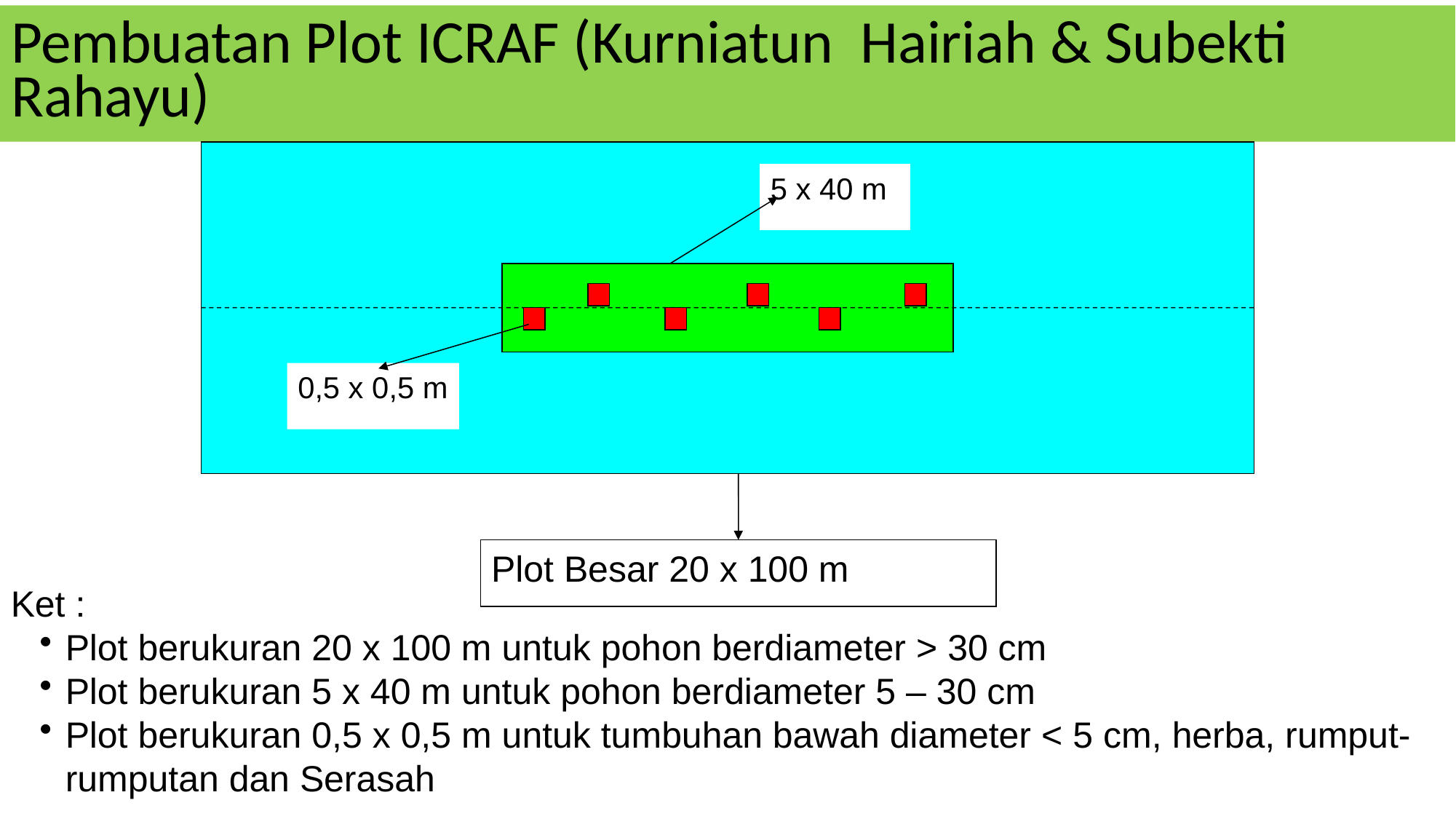

# Pembuatan Plot ICRAF (Kurniatun  Hairiah & Subekti Rahayu)

5 x 40 m

0,5 x 0,5 m

Plot Besar 20 x 100 m
Ket :
Plot berukuran 20 x 100 m untuk pohon berdiameter > 30 cm
Plot berukuran 5 x 40 m untuk pohon berdiameter 5 – 30 cm
Plot berukuran 0,5 x 0,5 m untuk tumbuhan bawah diameter < 5 cm, herba, rumput-rumputan dan Serasah